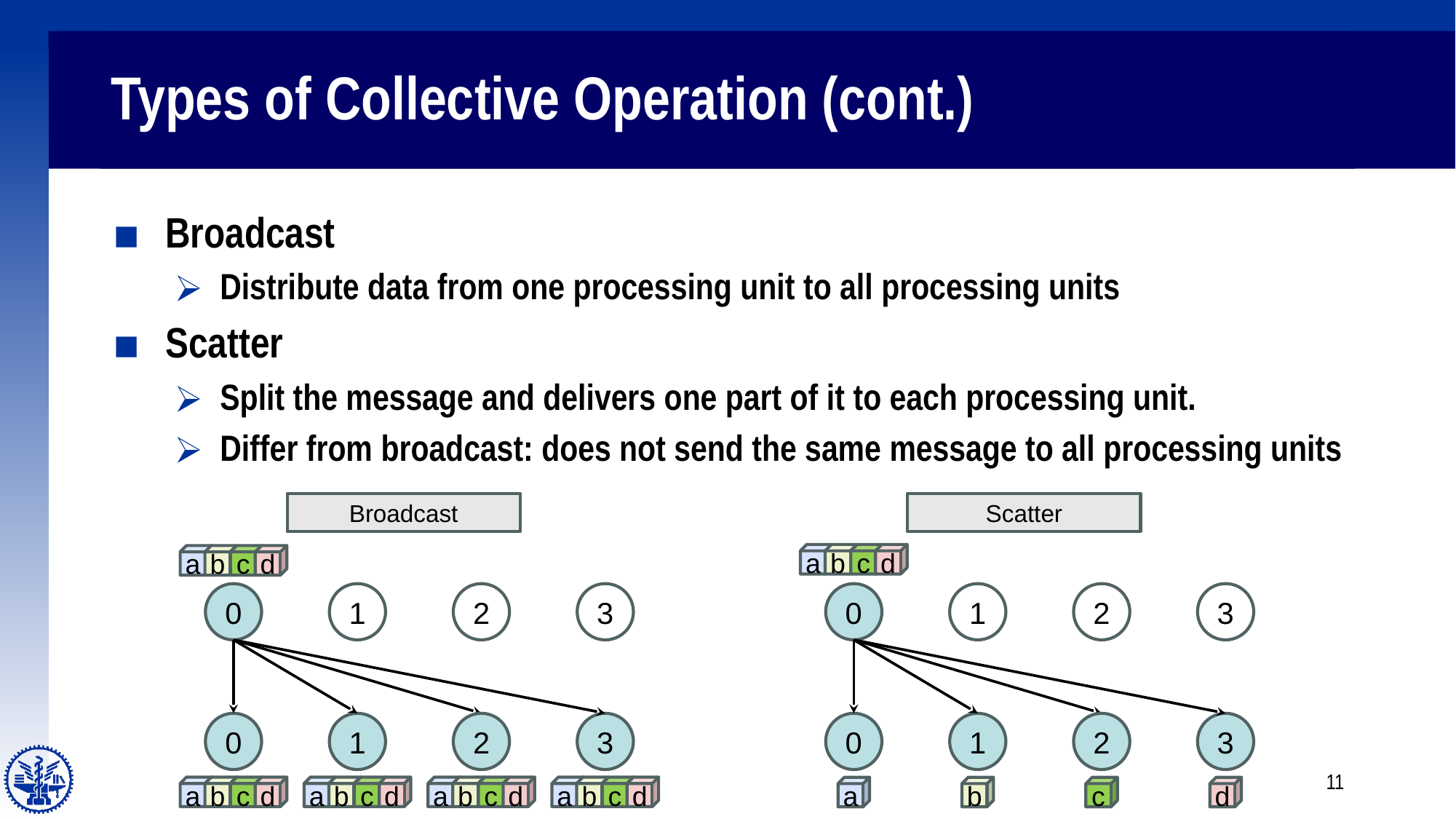

# Types of Collective Operation (cont.)
Broadcast
Distribute data from one processing unit to all processing units
Scatter
Split the message and delivers one part of it to each processing unit.
Differ from broadcast: does not send the same message to all processing units
Broadcast
a
b
c
d
0
1
2
3
0
1
2
3
a
b
c
d
a
b
c
d
a
b
c
d
a
b
c
d
Scatter
a
b
c
d
0
1
2
3
0
1
2
3
a
b
c
d
11